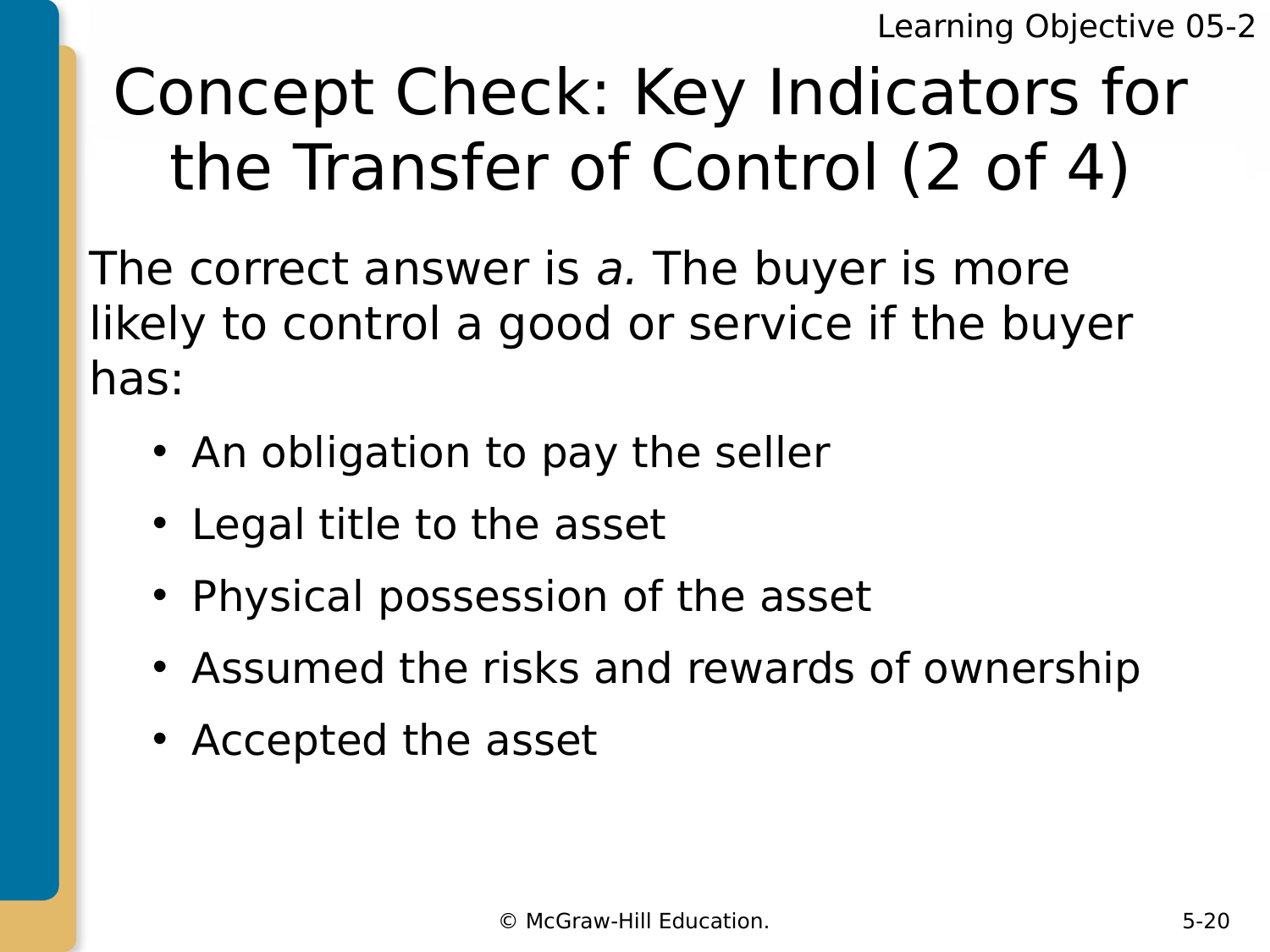

Learning Objective 05-2
# Concept Check: Key Indicators for the Transfer of Control (2 of 4)
The correct answer is a. The buyer is more likely to control a good or service if the buyer has:
An obligation to pay the seller
Legal title to the asset
Physical possession of the asset
Assumed the risks and rewards of ownership
Accepted the asset